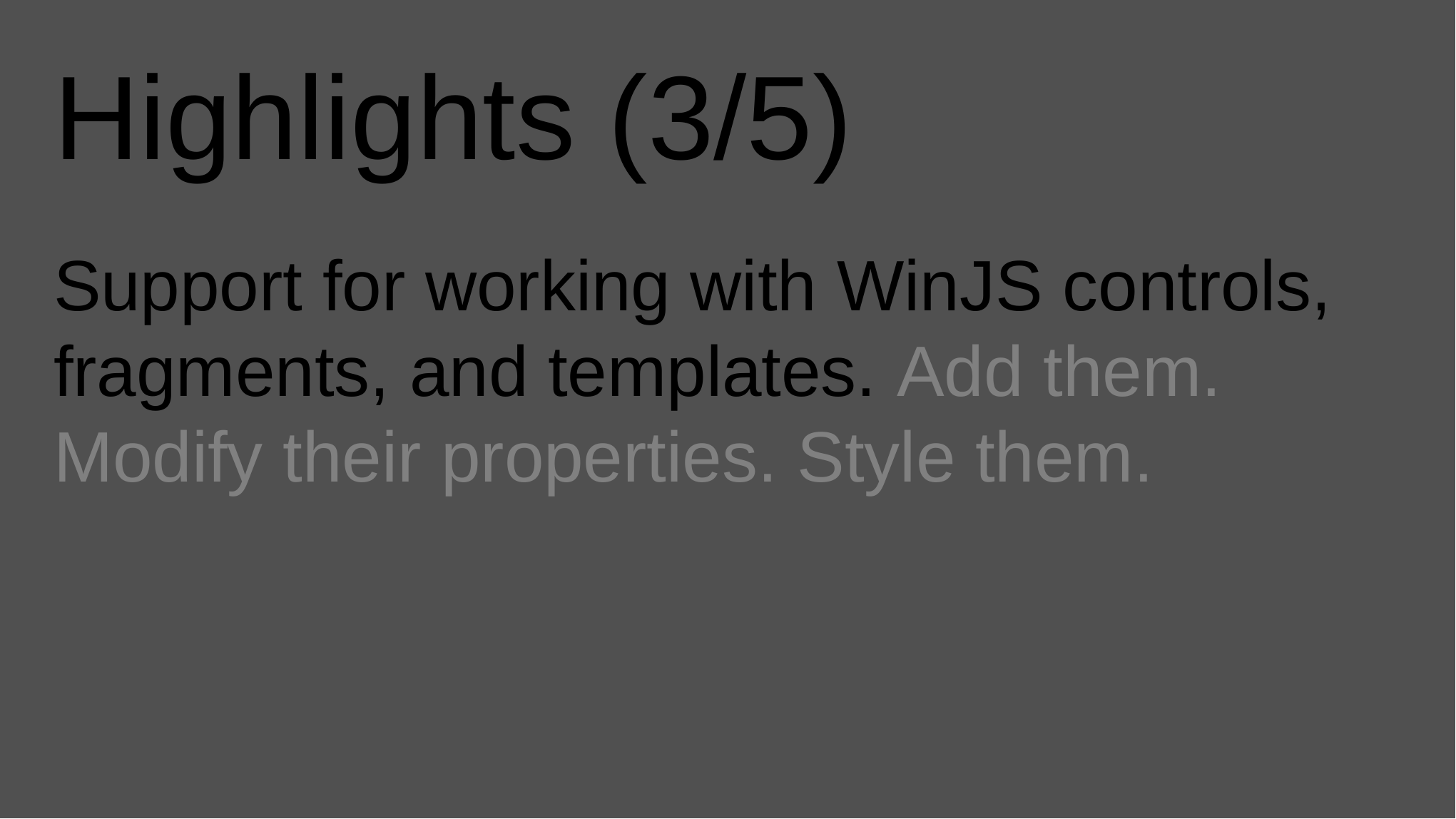

# Highlights (3/5)
Support for working with WinJS controls, fragments, and templates. Add them.
Modify their properties. Style them.